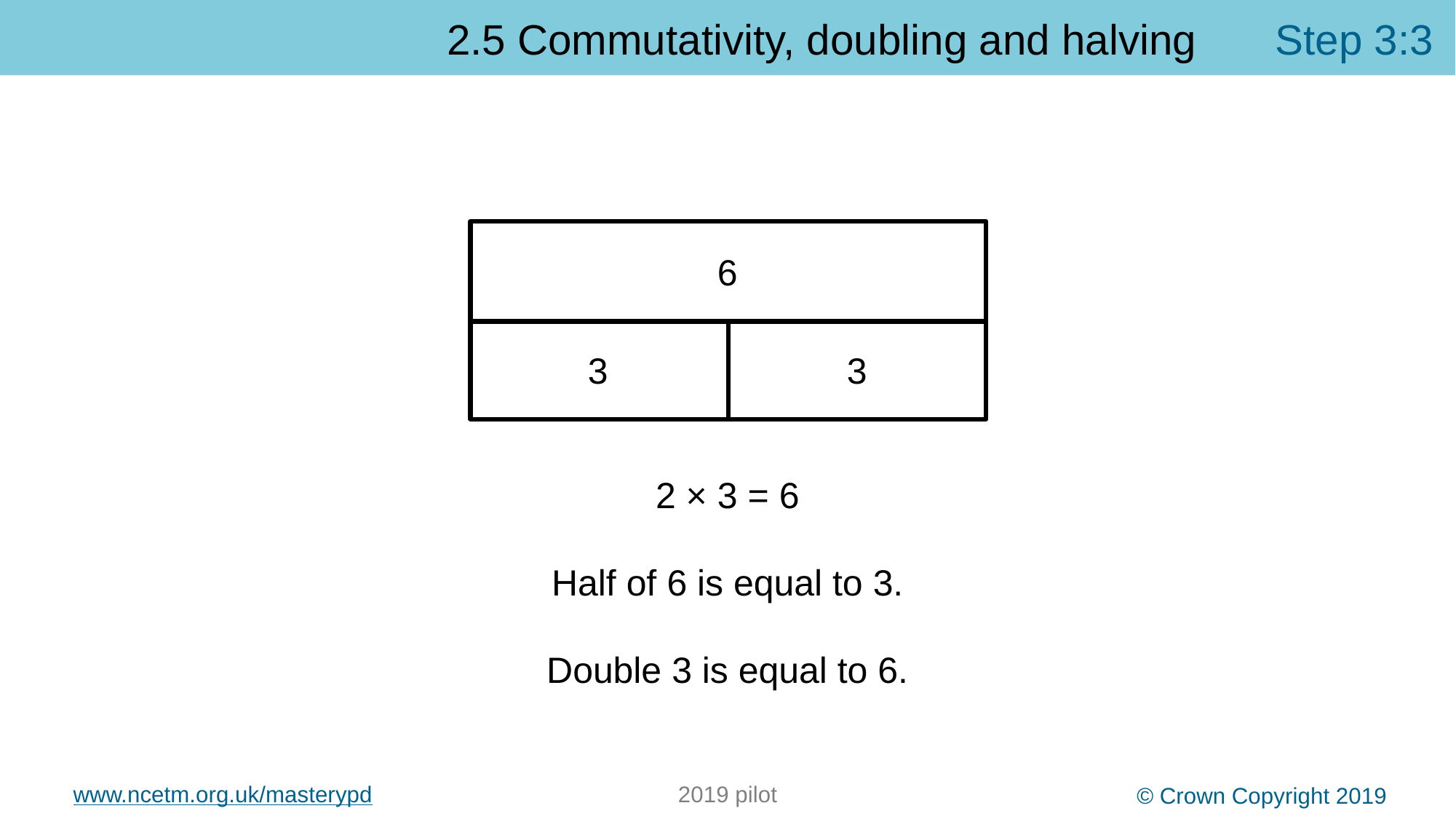

2.5 Commutativity, doubling and halving	  Step 3:3

6
3
3
2 × 3 = 6
Half of 6 is equal to 3.
Double 3 is equal to 6.